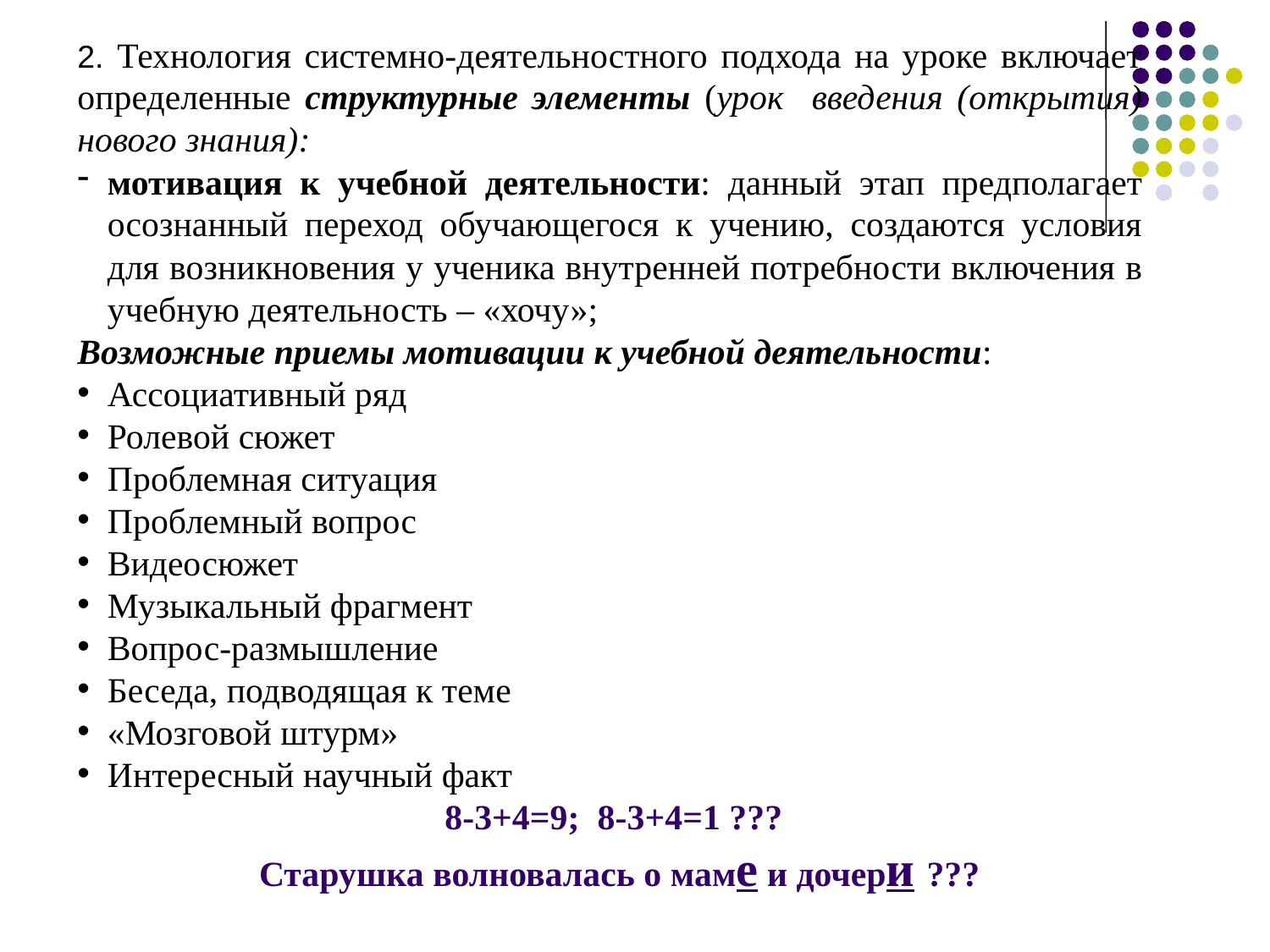

2. Технология системно-деятельностного подхода на уроке включает определенные структурные элементы (урок  введения (открытия) нового знания):
мотивация к учебной деятельности: данный этап предполагает осознанный переход обучающегося к учению, создаются условия для возникновения у ученика внутренней потребности включения в учебную деятельность – «хочу»;
Возможные приемы мотивации к учебной деятельности:
Ассоциативный ряд
Ролевой сюжет
Проблемная ситуация
Проблемный вопрос
Видеосюжет
Музыкальный фрагмент
Вопрос-размышление
Беседа, подводящая к теме
«Мозговой штурм»
Интересный научный факт
  8-3+4=9;  8-3+4=1 ???
  Старушка волновалась о маме и дочери ???